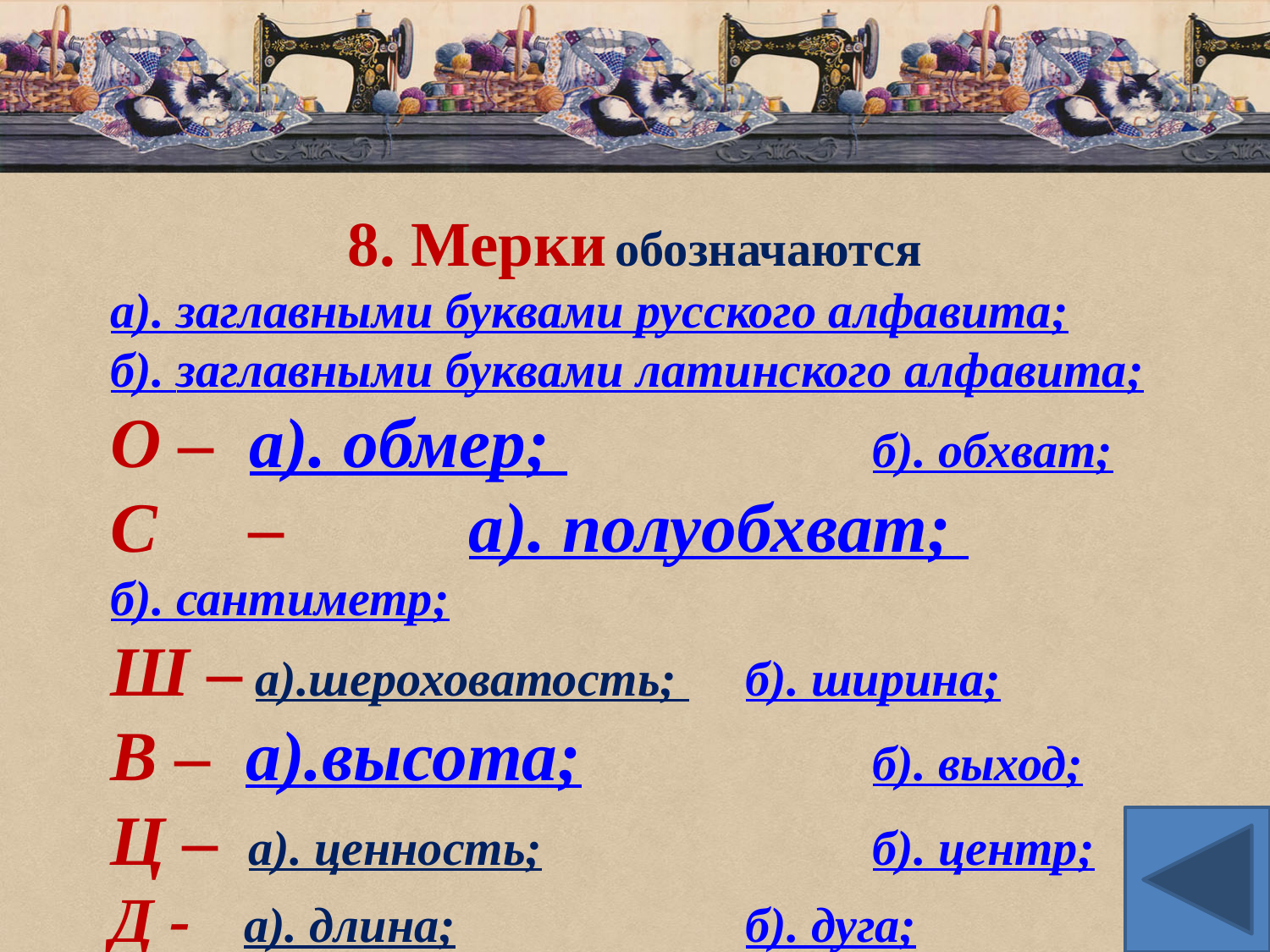

8. Мерки обозначаются
а). заглавными буквами русского алфавита;
б). заглавными буквами латинского алфавита;
О –  а). обмер; 			б). обхват;
С –  а). полуобхват; 		б). сантиметр;
Ш – а).шероховатость; 	б). ширина;
В –  а).высота;			б). выход;
Ц –  а). ценность;			б). центр;
Д -    а). длина;			б). дуга;